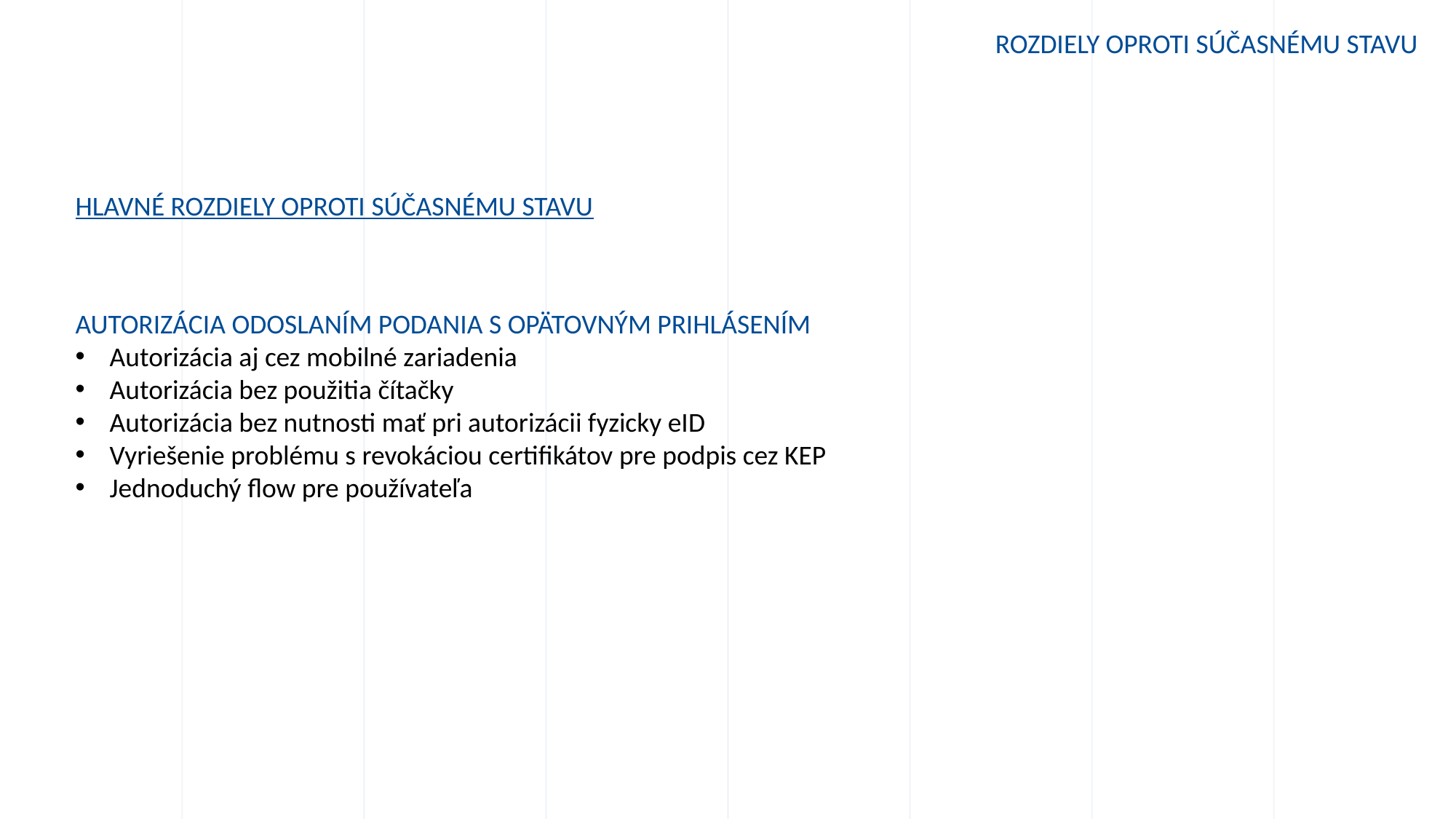

Rozdiely oproti súčasnému stavu
Hlavné rozdiely oproti súčasnému stavu
Autorizácia odoslaním podania s opätovným prihlásením
Autorizácia aj cez mobilné zariadenia
Autorizácia bez použitia čítačky
Autorizácia bez nutnosti mať pri autorizácii fyzicky eID
Vyriešenie problému s revokáciou certifikátov pre podpis cez KEP
Jednoduchý flow pre používateľa